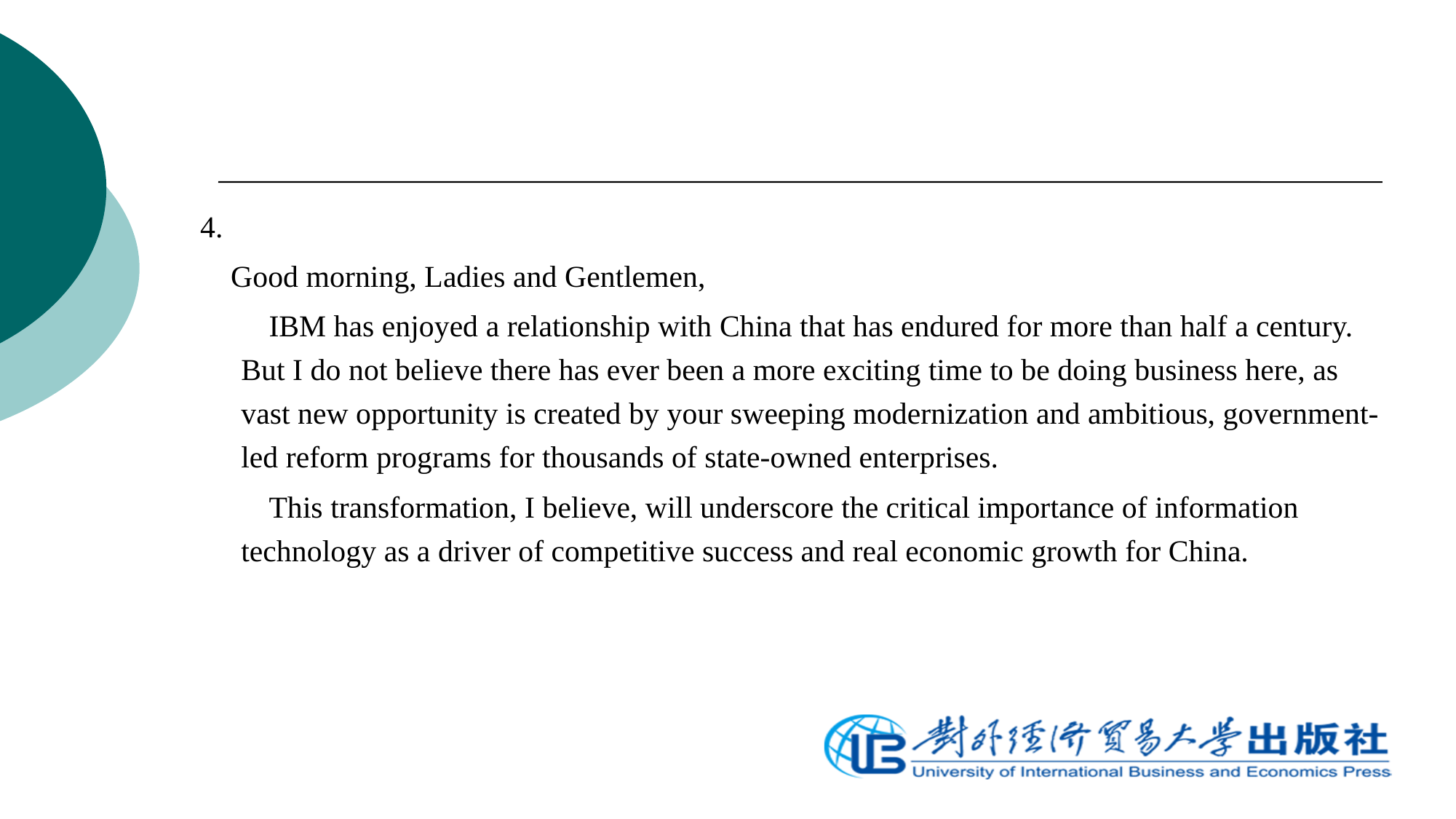

#
4.
    Good morning, Ladies and Gentlemen,
         IBM has enjoyed a relationship with China that has endured for more than half a century. But I do not believe there has ever been a more exciting time to be doing business here, as vast new opportunity is created by your sweeping modernization and ambitious, government-led reform programs for thousands of state-owned enterprises.
         This transformation, I believe, will underscore the critical importance of information technology as a driver of competitive success and real economic growth for China.